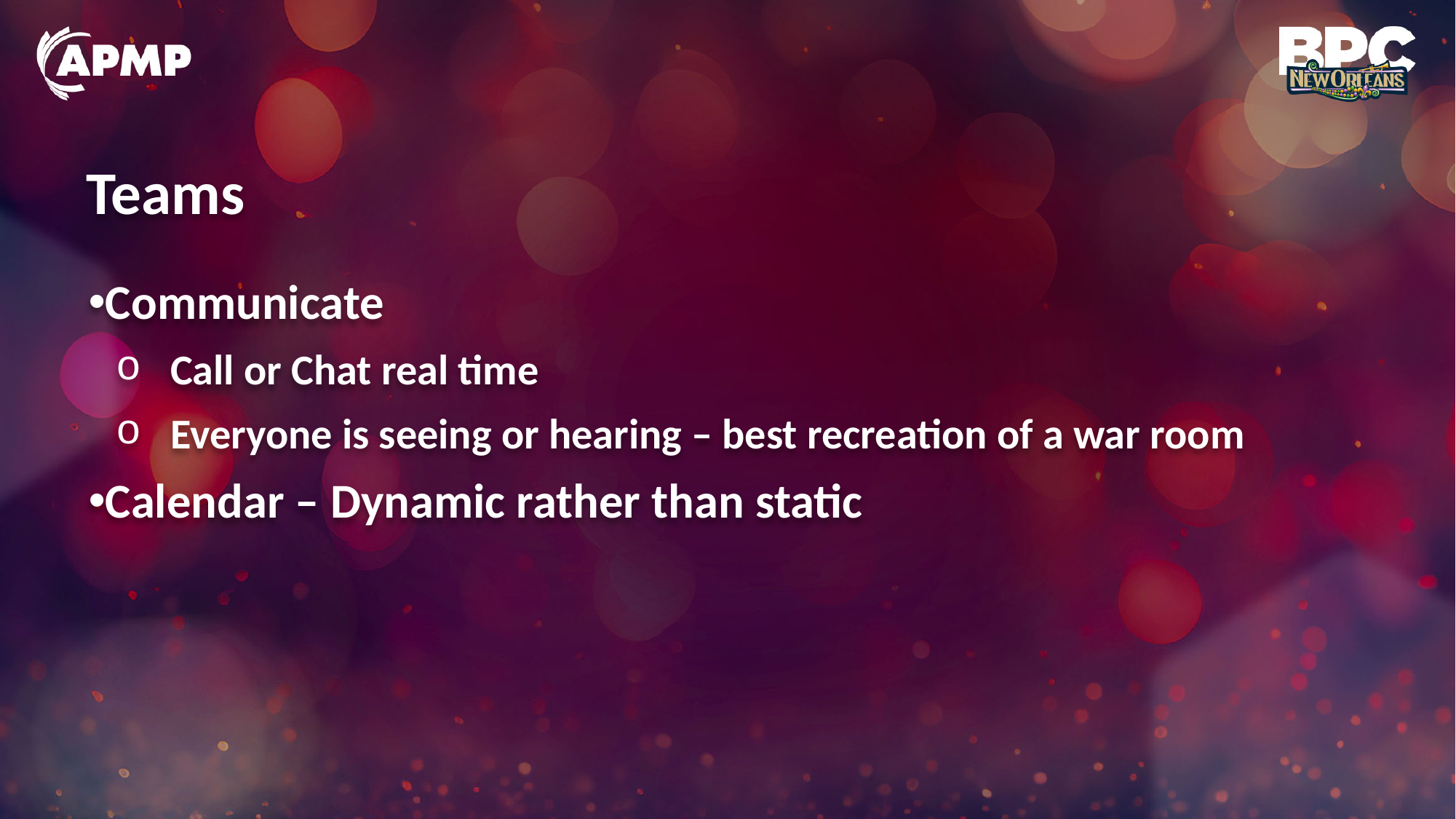

# Teams
Communicate
Call or Chat real time
Everyone is seeing or hearing – best recreation of a war room
Calendar – Dynamic rather than static